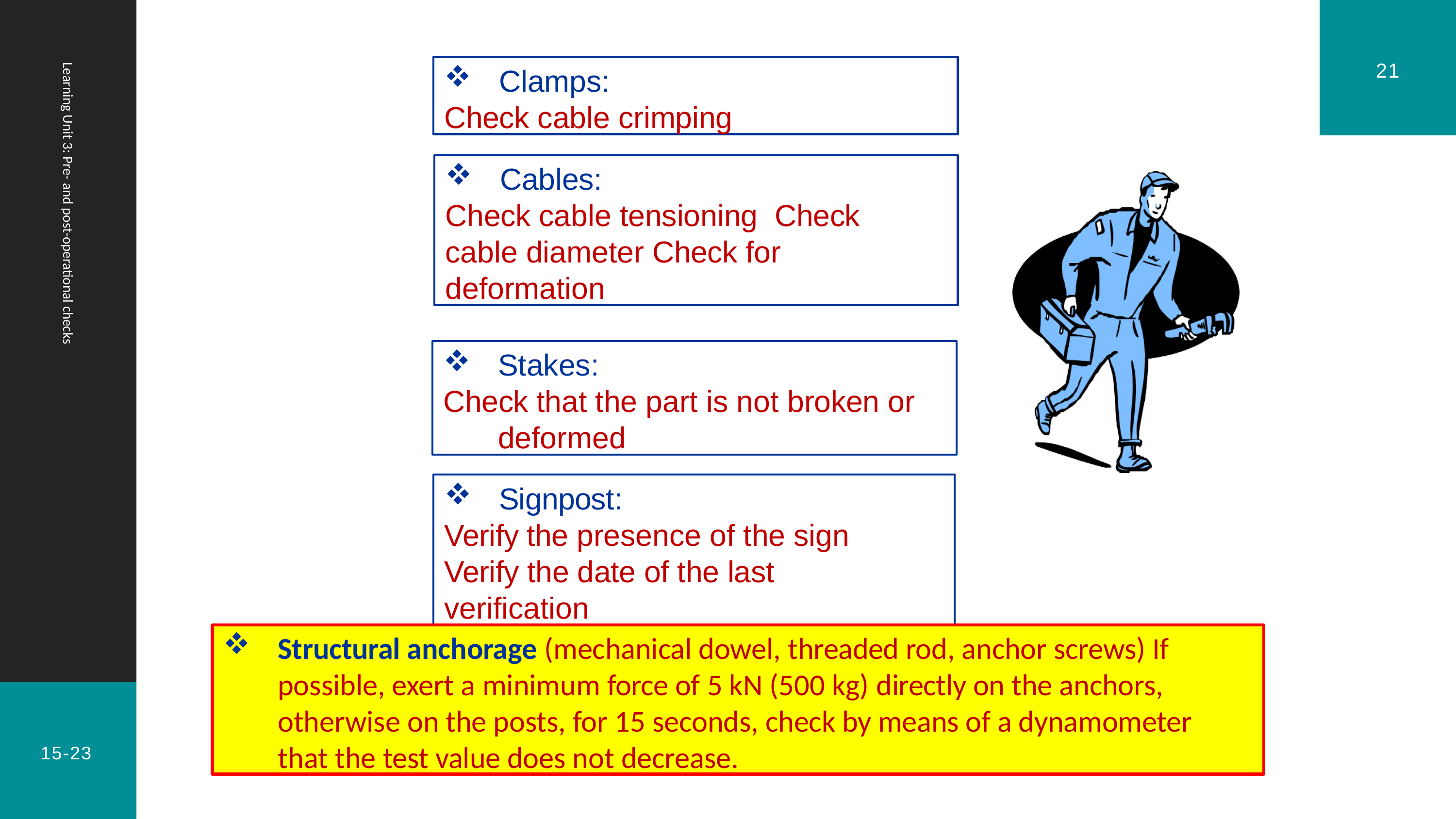

Clamps:
Check cable crimping
21
Cables:
Check cable tensioning  Check cable diameter Check for deformation

Learning Unit 3: Pre- and post-operational checks

Stakes:
Check that the part is not broken or deformed
Signpost:
Verify the presence of the sign Verify the date of the last verification
Structural anchorage (mechanical dowel, threaded rod, anchor screws) If possible, exert a minimum force of 5 kN (500 kg) directly on the anchors, otherwise on the posts, for 15 seconds, check by means of a dynamometer that the test value does not decrease.

15-23